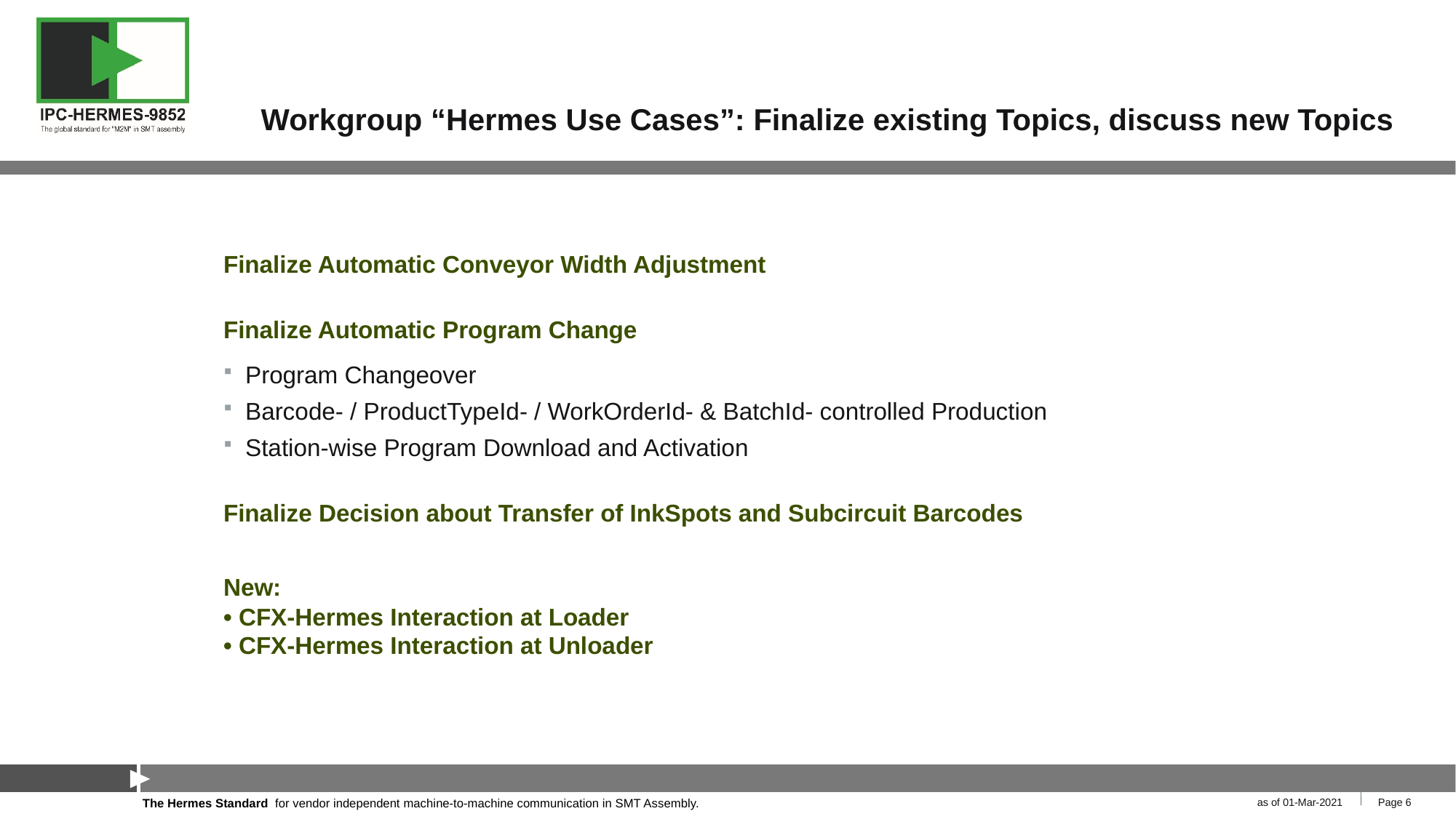

# Workgroup “Hermes Use Cases”: Finalize existing Topics, discuss new Topics
Finalize Automatic Conveyor Width Adjustment
Finalize Automatic Program Change
Program Changeover
Barcode- / ProductTypeId- / WorkOrderId- & BatchId- controlled Production
Station-wise Program Download and Activation
Finalize Decision about Transfer of InkSpots and Subcircuit Barcodes
New:
• CFX-Hermes Interaction at Loader
• CFX-Hermes Interaction at Unloader
as of 01-Mar-2021
Page 6